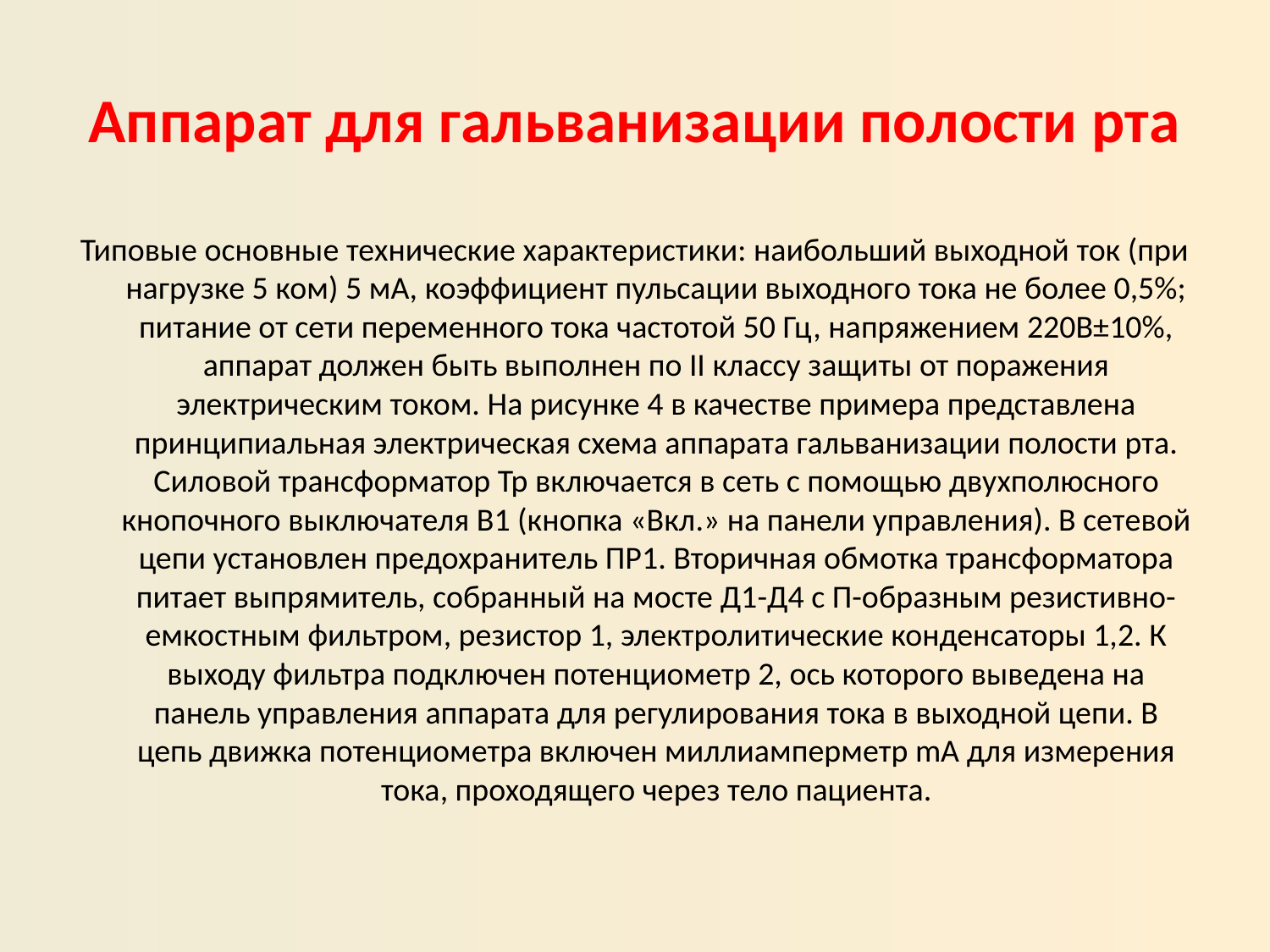

# Аппарат для гальванизации полости рта
Типовые основные технические характеристики: наибольший выходной ток (при нагрузке 5 ком) 5 мА, коэффициент пульсации выходного тока не более 0,5%; питание от сети переменного тока частотой 50 Гц, напряжением 220В±10%, аппарат должен быть выполнен по II классу защиты от поражения электрическим током. На рисунке 4 в качестве примера представлена принципиальная электрическая схема аппарата гальванизации полости рта. Силовой трансформатор Тр включается в сеть с помощью двухполюсного кнопочного выключателя В1 (кнопка «Вкл.» на панели управления). В сетевой цепи установлен предохранитель ПР1. Вторичная обмотка трансформатора питает выпрямитель, собранный на мосте Д1-Д4 с П-образным резистивно-емкостным фильтром, резистор 1, электролитические конденсаторы 1,2. К выходу фильтра подключен потенциометр 2, ось которого выведена на панель управления аппарата для регулирования тока в выходной цепи. В цепь движка потенциометра включен миллиамперметр mА для измерения тока, проходящего через тело пациента.